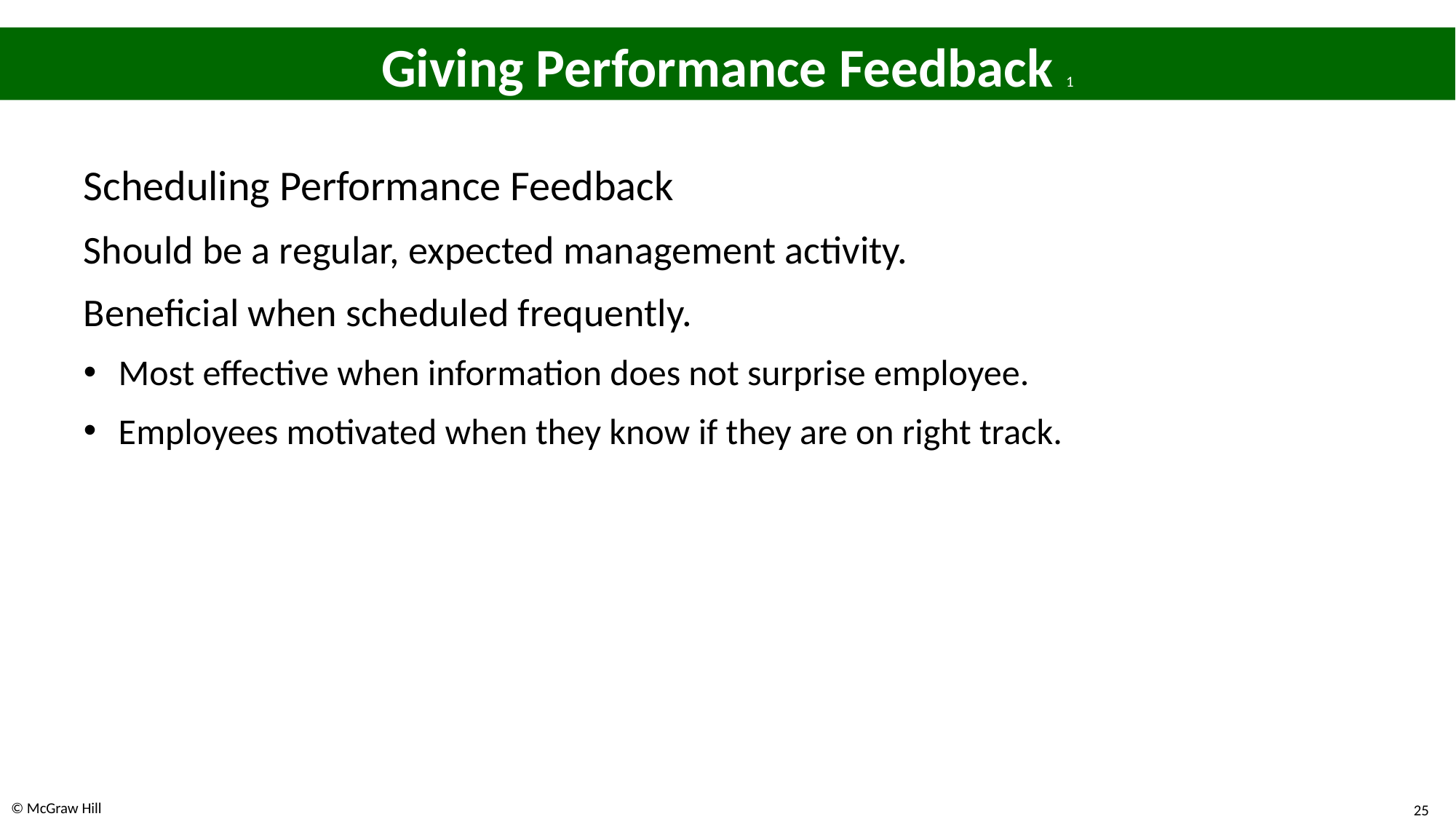

# Giving Performance Feedback 1
Scheduling Performance Feedback
Should be a regular, expected management activity.
Beneficial when scheduled frequently.
Most effective when information does not surprise employee.
Employees motivated when they know if they are on right track.